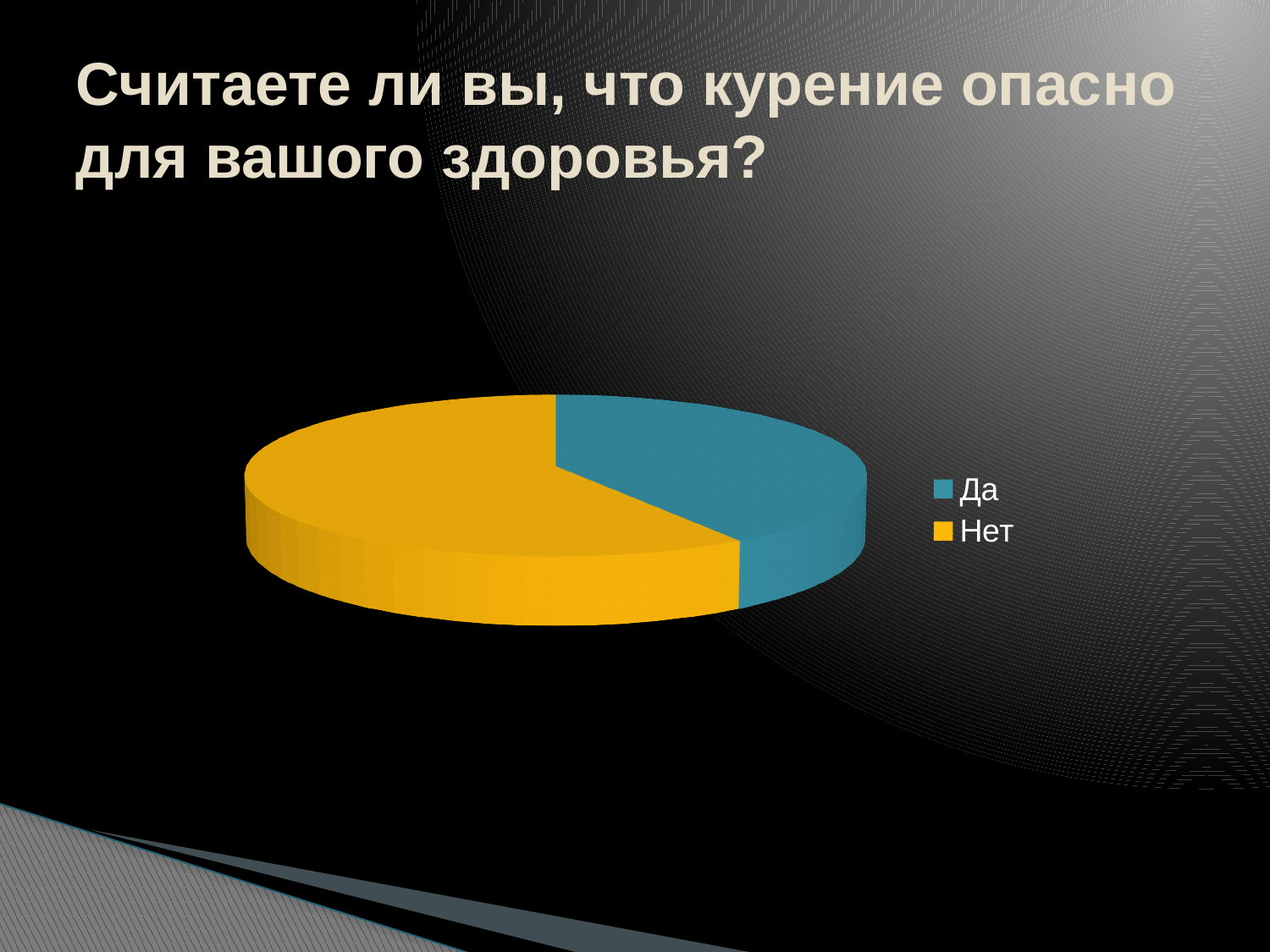

# Считаете ли вы, что курение опасно для вашого здоровья?

[unsupported chart]